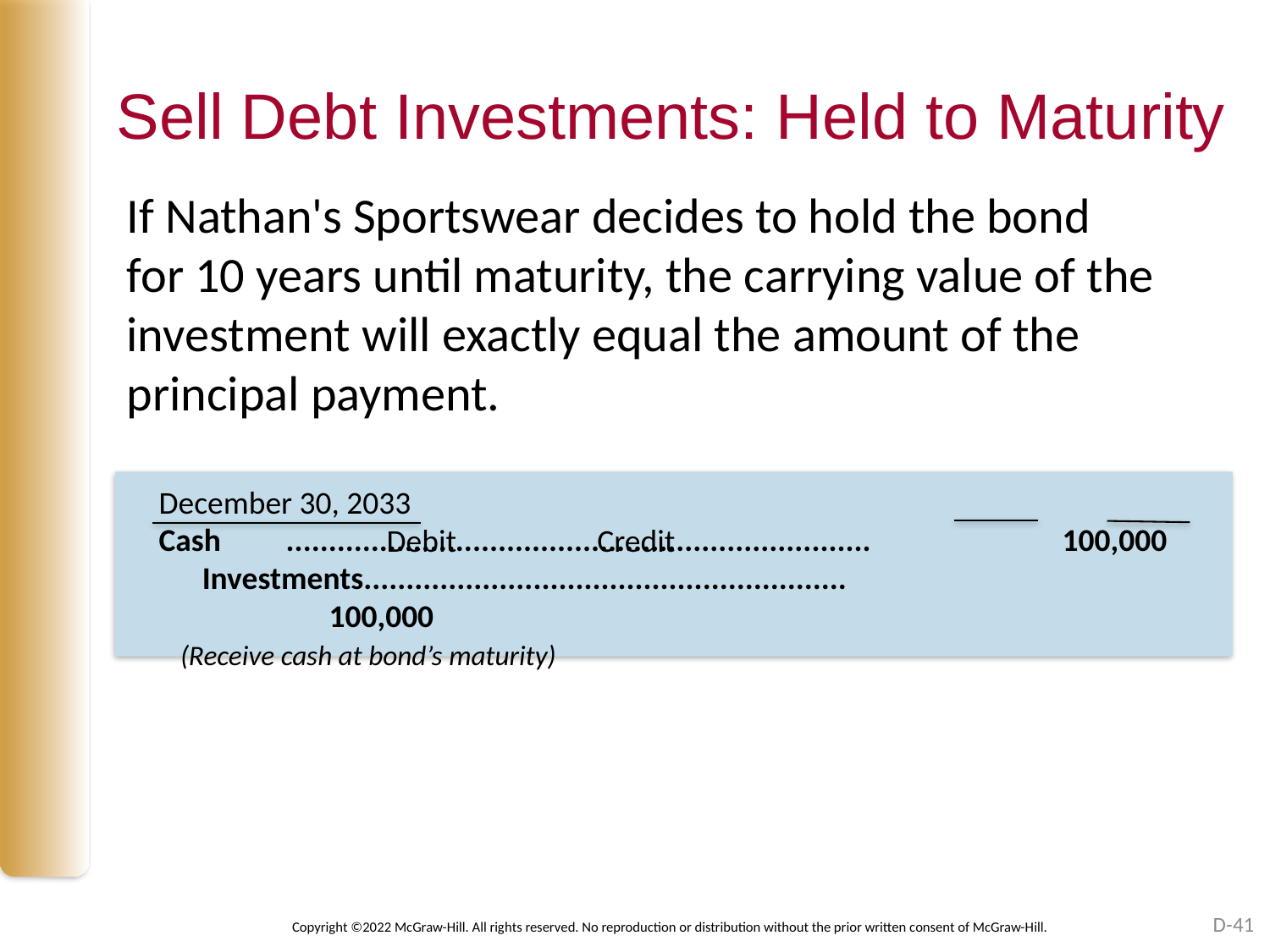

# Sell Debt Investments: Held to Maturity
If Nathan's Sportswear decides to hold the bond for 10 years until maturity, the carrying value of the investment will exactly equal the amount of the principal payment.

December 30, 2033								              Debit	        Credit
Cash	.....................................................................		  100,000
      Investments.........................................................				      100,000
   (Receive cash at bond’s maturity)

D-41
Copyright ©2022 McGraw-Hill. All rights reserved. No reproduction or distribution without the prior written consent of McGraw-Hill.